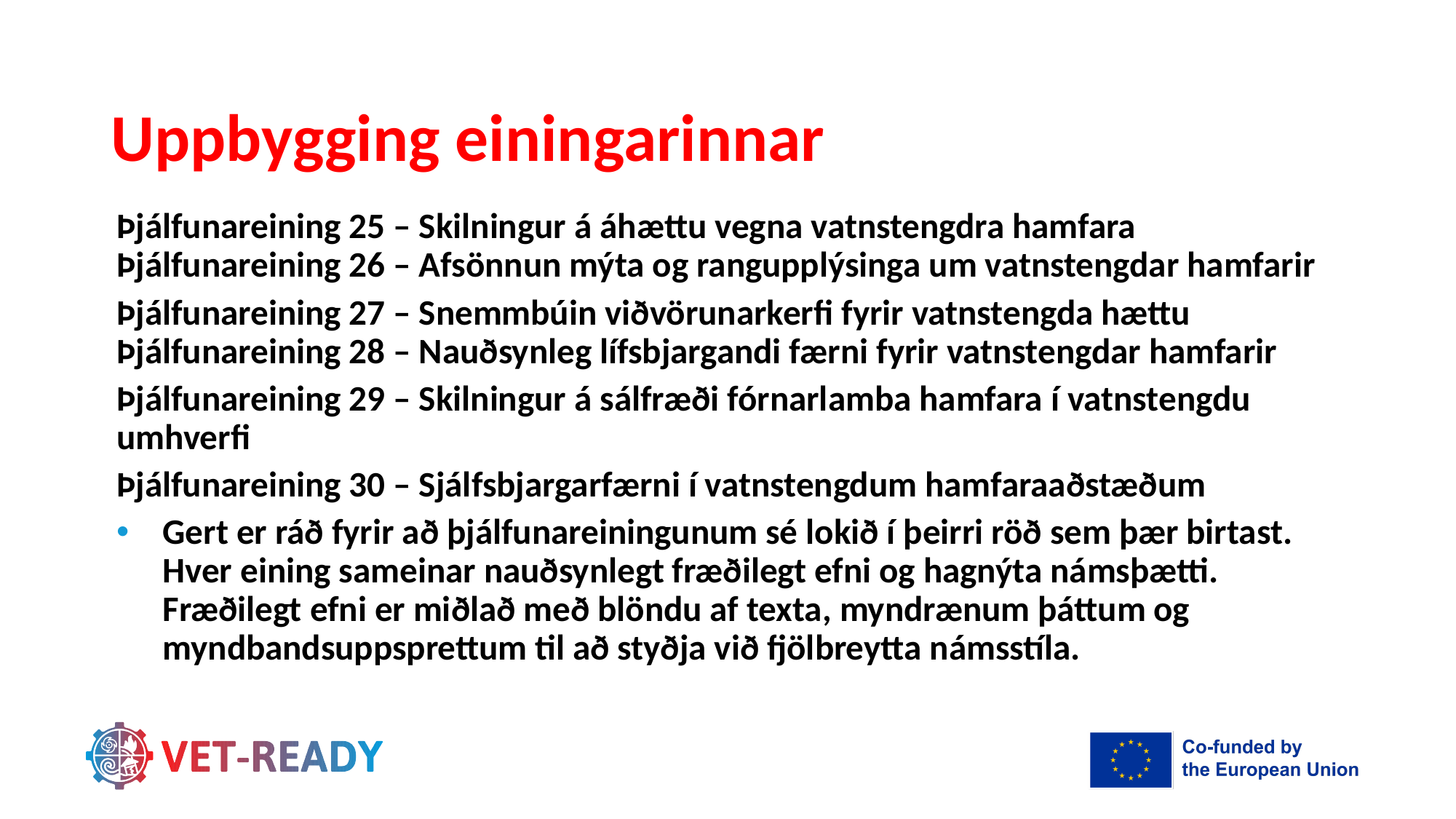

# Uppbygging einingarinnar
Þjálfunareining 25 – Skilningur á áhættu vegna vatnstengdra hamfara Þjálfunareining 26 – Afsönnun mýta og rangupplýsinga um vatnstengdar hamfarir
Þjálfunareining 27 – Snemmbúin viðvörunarkerfi fyrir vatnstengda hættu Þjálfunareining 28 – Nauðsynleg lífsbjargandi færni fyrir vatnstengdar hamfarir
Þjálfunareining 29 – Skilningur á sálfræði fórnarlamba hamfara í vatnstengdu umhverfi
Þjálfunareining 30 – Sjálfsbjargarfærni í vatnstengdum hamfaraaðstæðum
Gert er ráð fyrir að þjálfunareiningunum sé lokið í þeirri röð sem þær birtast. Hver eining sameinar nauðsynlegt fræðilegt efni og hagnýta námsþætti. Fræðilegt efni er miðlað með blöndu af texta, myndrænum þáttum og myndbandsuppsprettum til að styðja við fjölbreytta námsstíla.